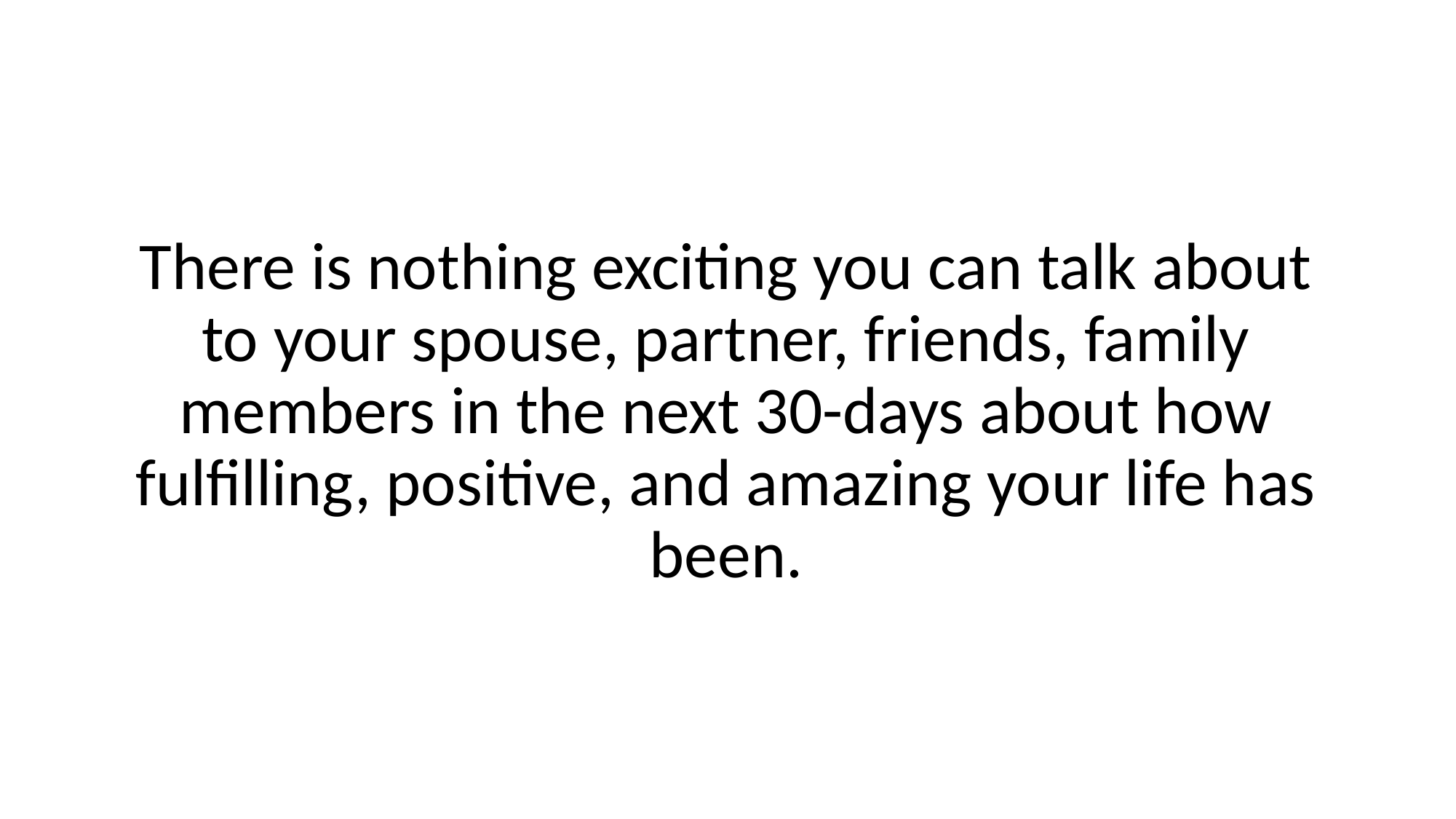

There is nothing exciting you can talk about to your spouse, partner, friends, family members in the next 30-days about how fulfilling, positive, and amazing your life has been.